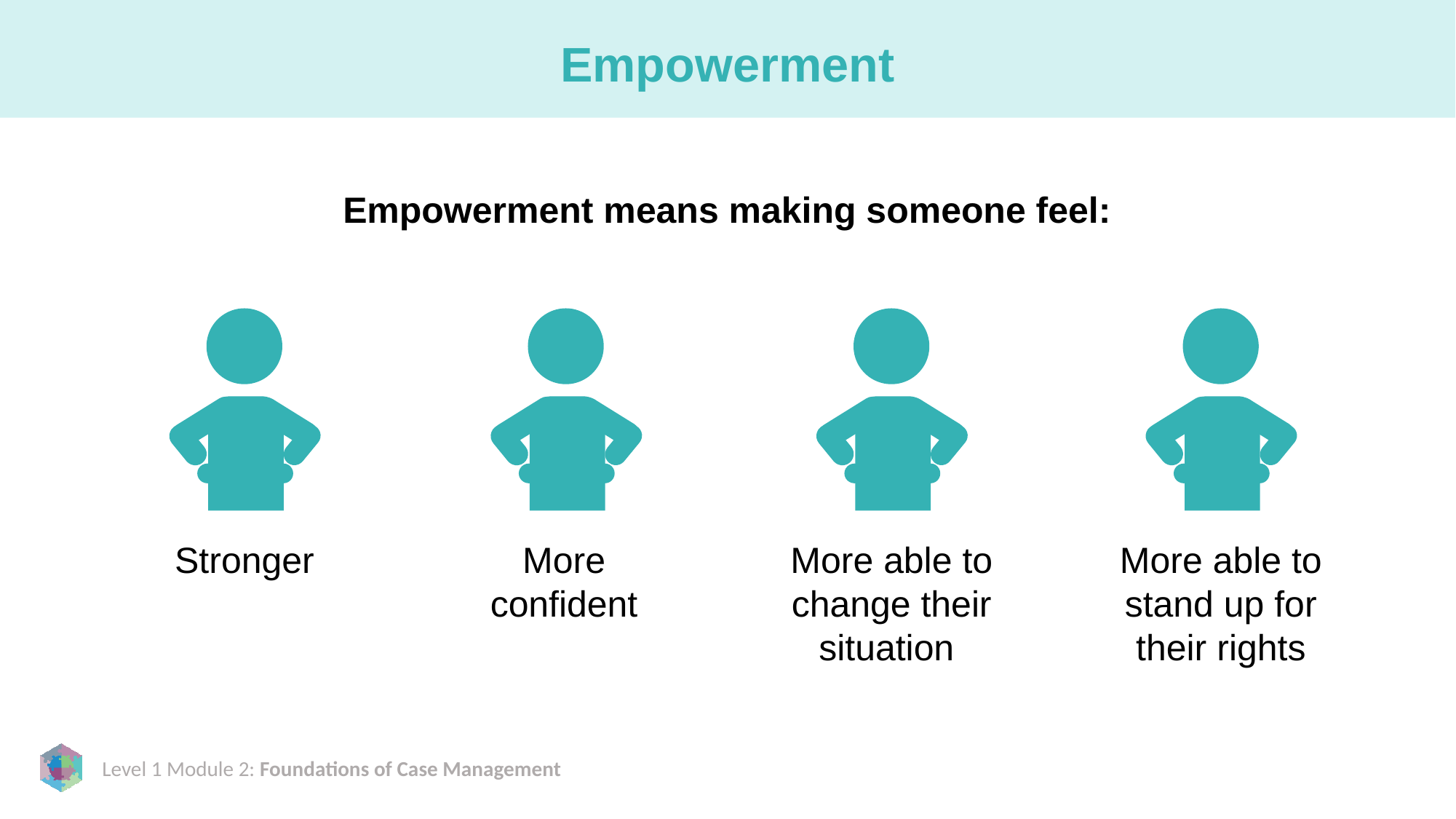

# Empowerment
Empowerment means making someone feel:

Stronger
More confident
More able to change their situation
More able to stand up for their rights